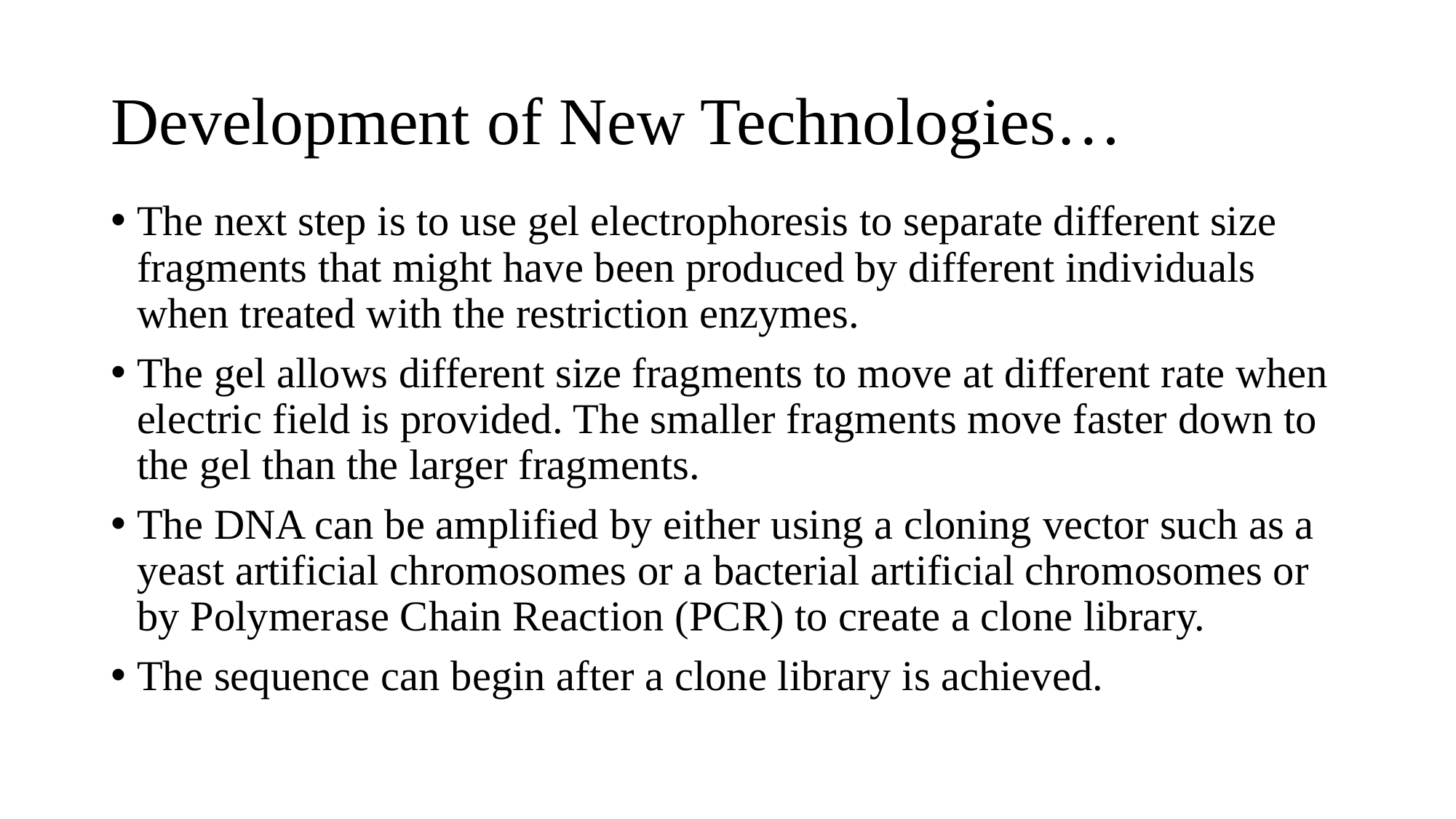

# Development of New Technologies…
The next step is to use gel electrophoresis to separate different size fragments that might have been produced by different individuals when treated with the restriction enzymes.
The gel allows different size fragments to move at different rate when electric field is provided. The smaller fragments move faster down to the gel than the larger fragments.
The DNA can be amplified by either using a cloning vector such as a yeast artificial chromosomes or a bacterial artificial chromosomes or by Polymerase Chain Reaction (PCR) to create a clone library.
The sequence can begin after a clone library is achieved.